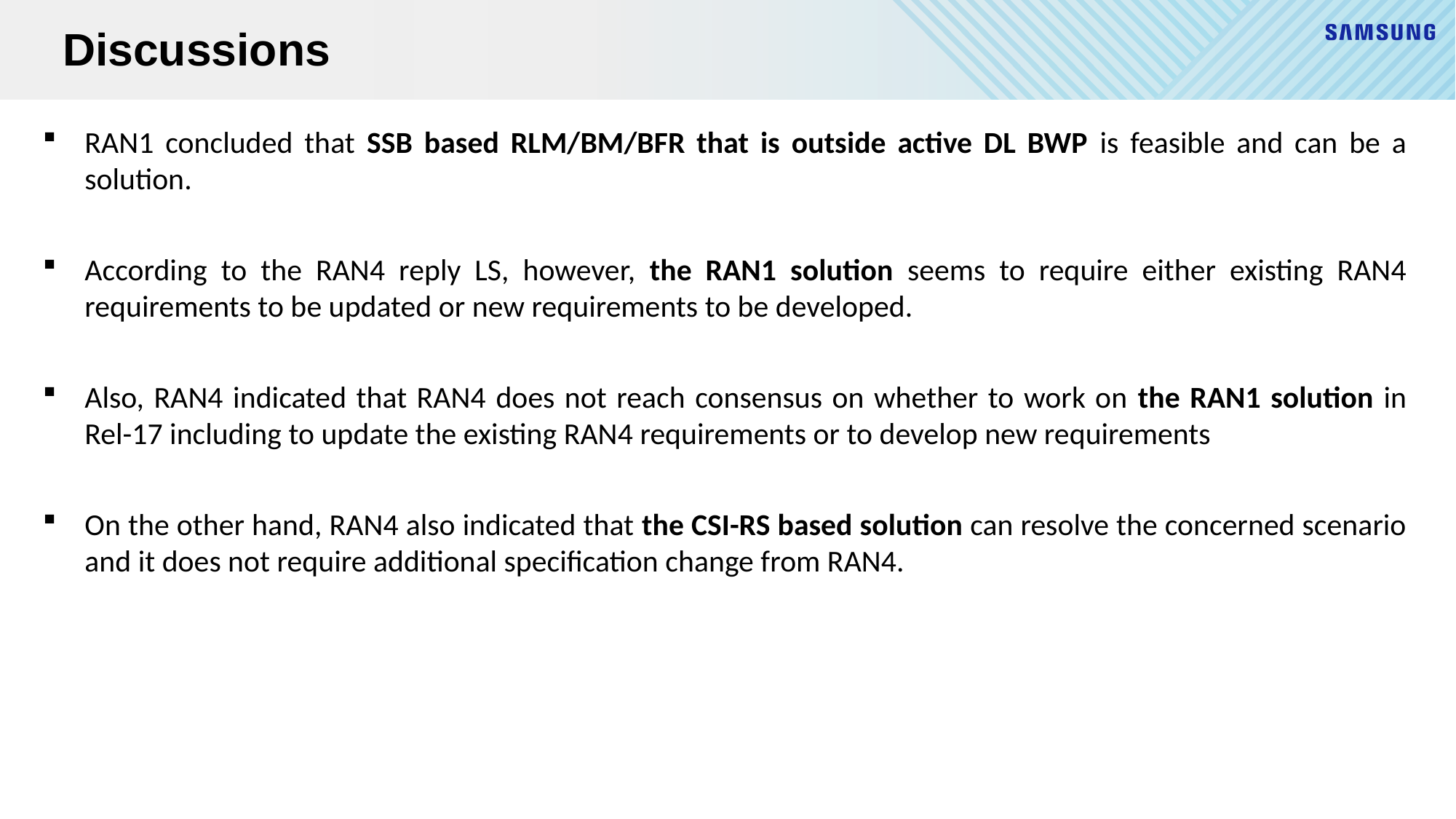

# Discussions
RAN1 concluded that SSB based RLM/BM/BFR that is outside active DL BWP is feasible and can be a solution.

According to the RAN4 reply LS, however, the RAN1 solution seems to require either existing RAN4 requirements to be updated or new requirements to be developed.

Also, RAN4 indicated that RAN4 does not reach consensus on whether to work on the RAN1 solution in Rel-17 including to update the existing RAN4 requirements or to develop new requirements

On the other hand, RAN4 also indicated that the CSI-RS based solution can resolve the concerned scenario and it does not require additional specification change from RAN4.